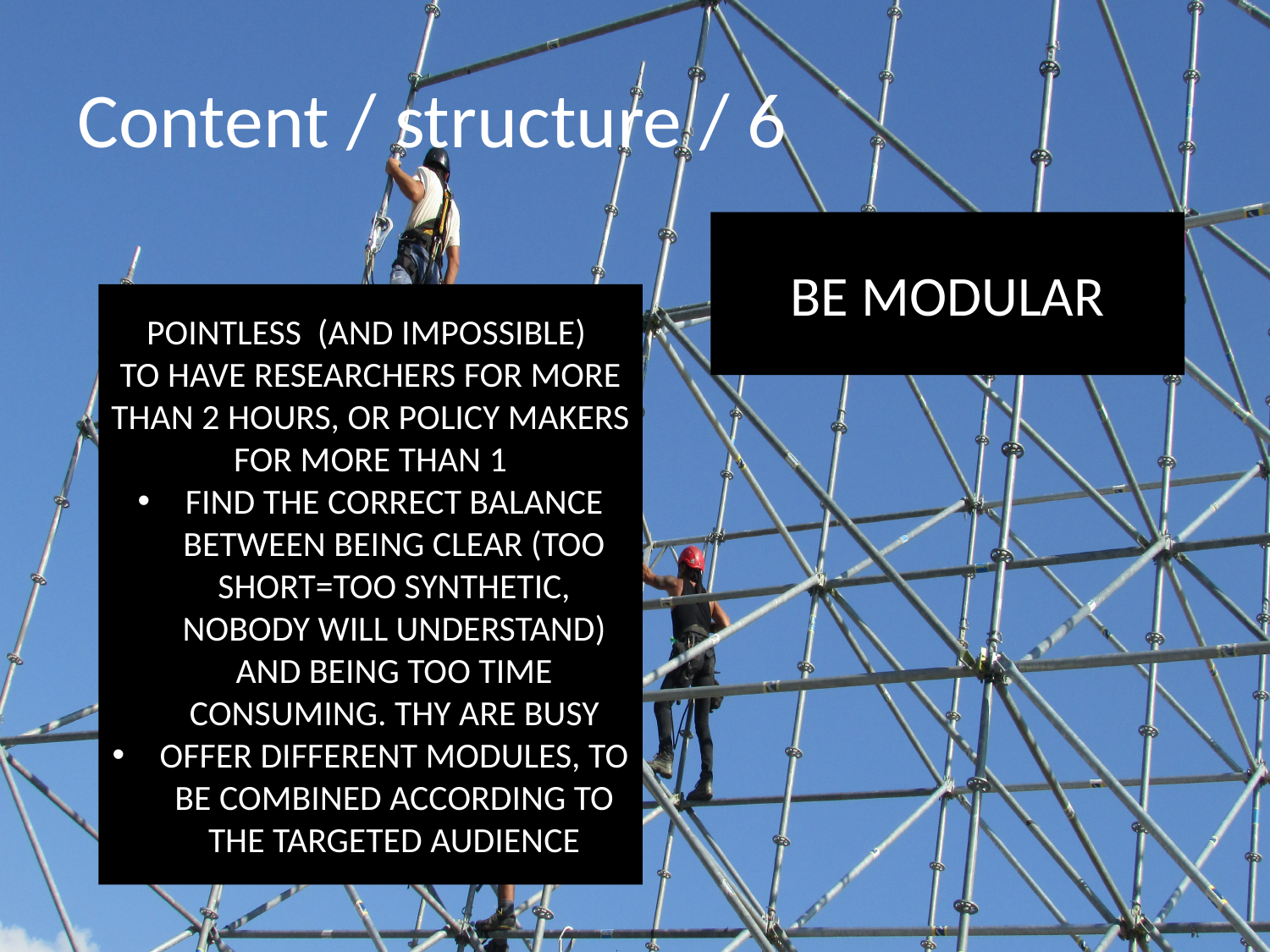

# Content / structure / 6
BE MODULAR
POINTLESS  (AND IMPOSSIBLE)
TO HAVE RESEARCHERS FOR MORE THAN 2 HOURS, OR POLICY MAKERS FOR MORE THAN 1
FIND THE CORRECT BALANCE BETWEEN BEING CLEAR (TOO SHORT=TOO SYNTHETIC, NOBODY WILL UNDERSTAND) AND BEING TOO TIME CONSUMING. THY ARE BUSY
OFFER DIFFERENT MODULES, TO BE COMBINED ACCORDING TO THE TARGETED AUDIENCE